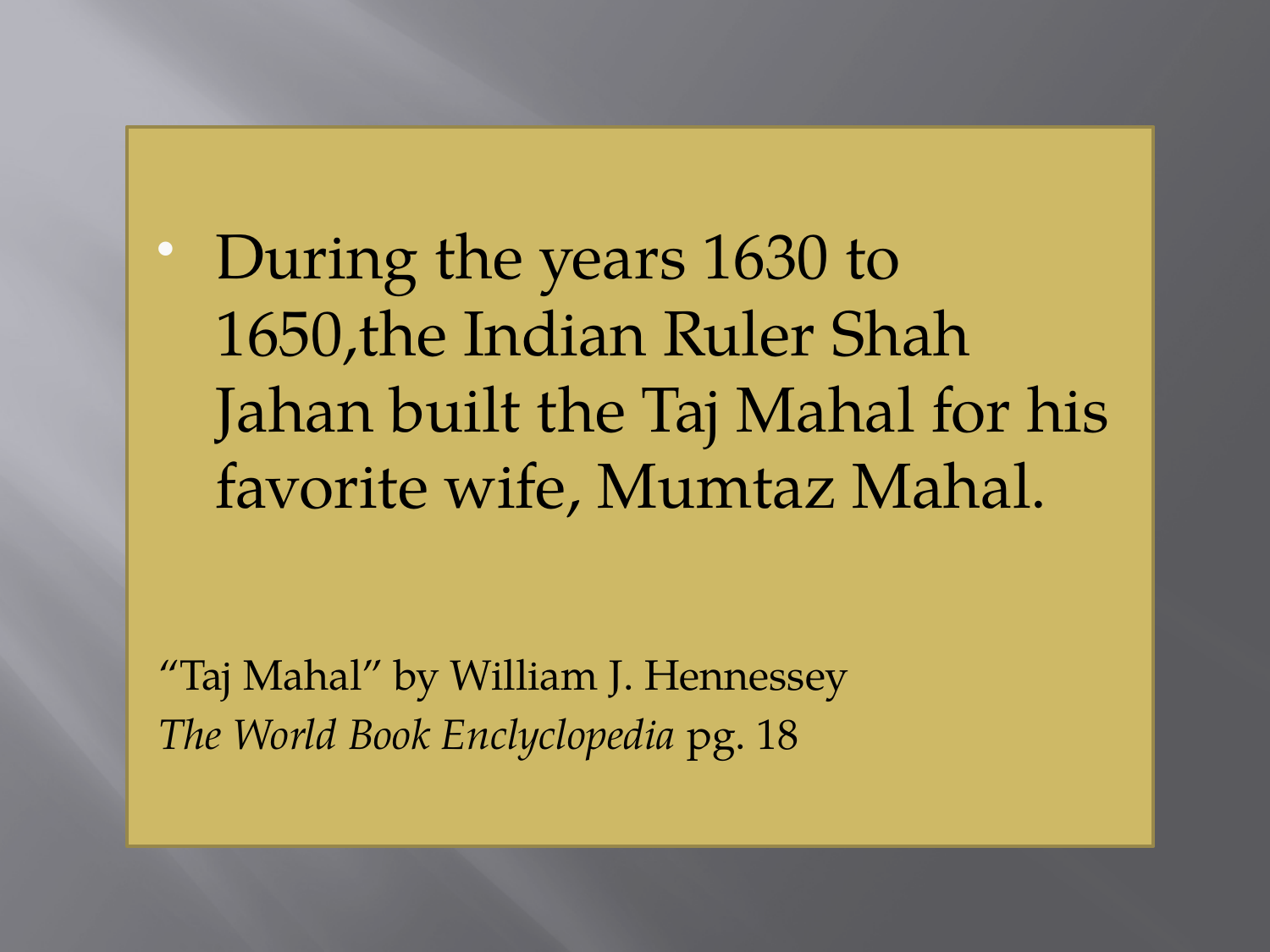

During the years 1630 to 1650,the Indian Ruler Shah Jahan built the Taj Mahal for his favorite wife, Mumtaz Mahal.

“Taj Mahal” by William J. Hennessey
The World Book Enclyclopedia pg. 18